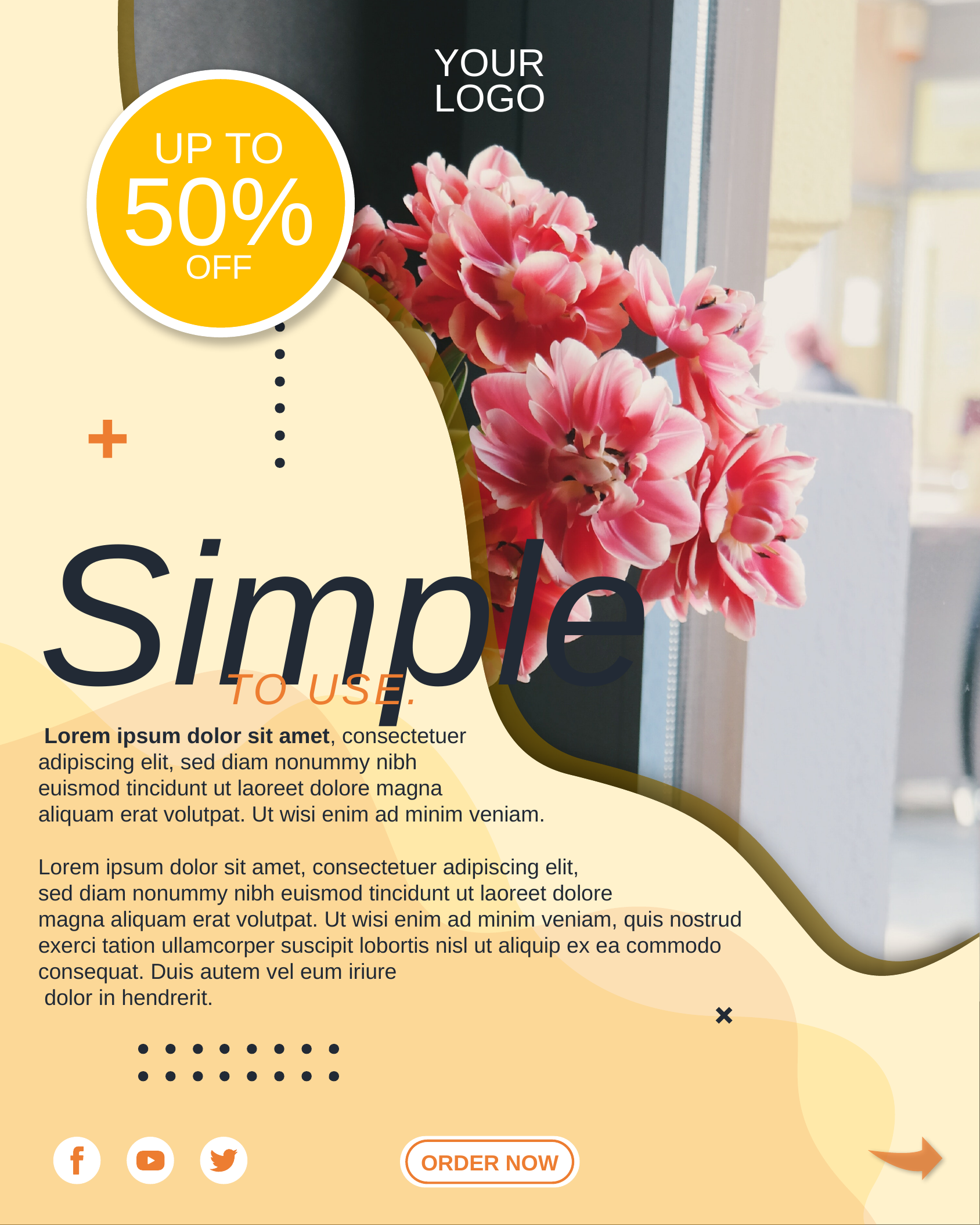

YOUR
LOGO

UP TO
50%
OFF

Simple
TO USE.

 Lorem ipsum dolor sit amet, consectetuer
adipiscing elit, sed diam nonummy nibh
euismod tincidunt ut laoreet dolore magna
aliquam erat volutpat. Ut wisi enim ad minim veniam.
Lorem ipsum dolor sit amet, consectetuer adipiscing elit,
sed diam nonummy nibh euismod tincidunt ut laoreet dolore
magna aliquam erat volutpat. Ut wisi enim ad minim veniam, quis nostrud exerci tation ullamcorper suscipit lobortis nisl ut aliquip ex ea commodo consequat. Duis autem vel eum iriure
 dolor in hendrerit.

ORDER NOW